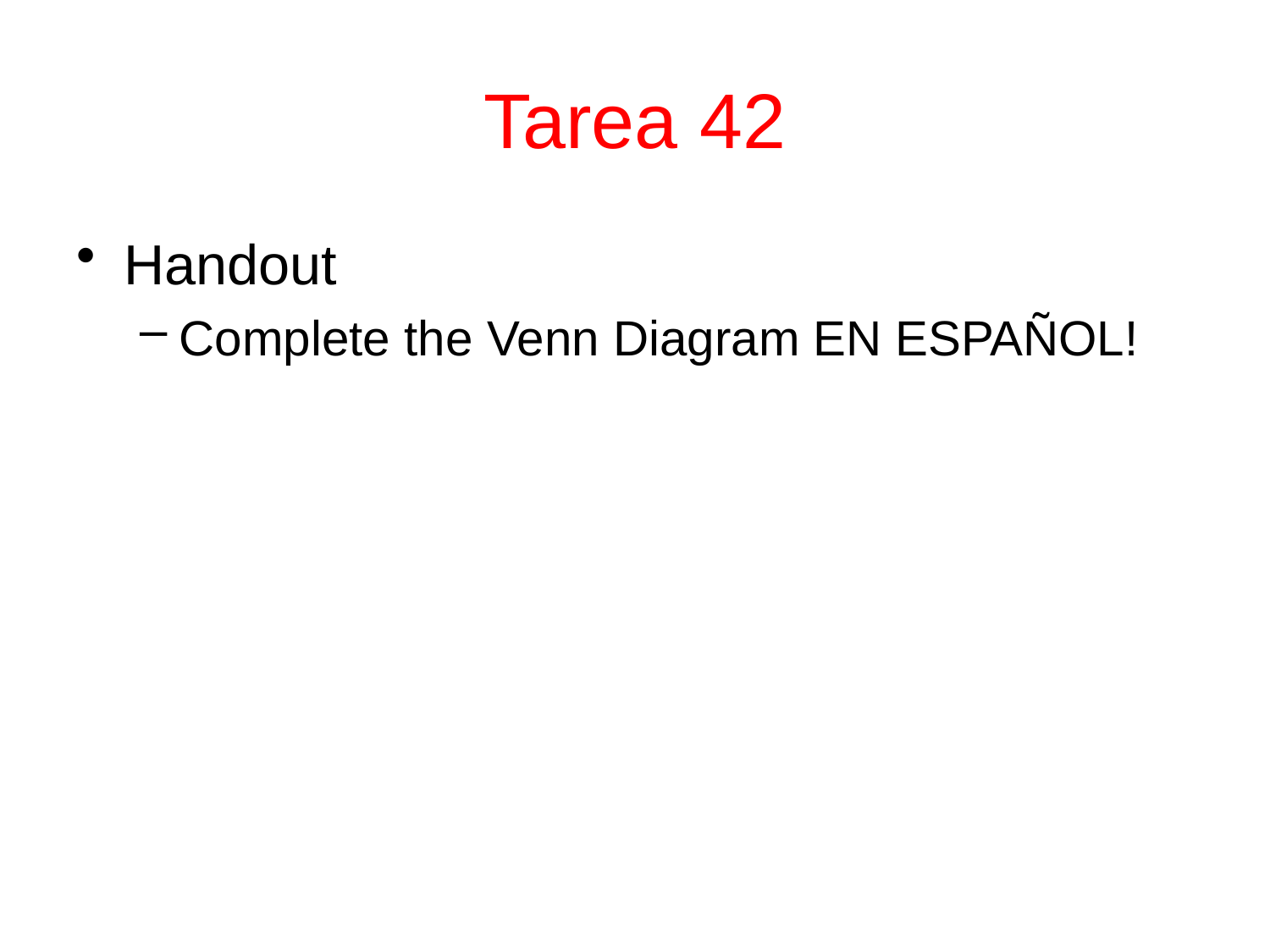

# Tarea 42
Handout
Complete the Venn Diagram EN ESPAÑOL!